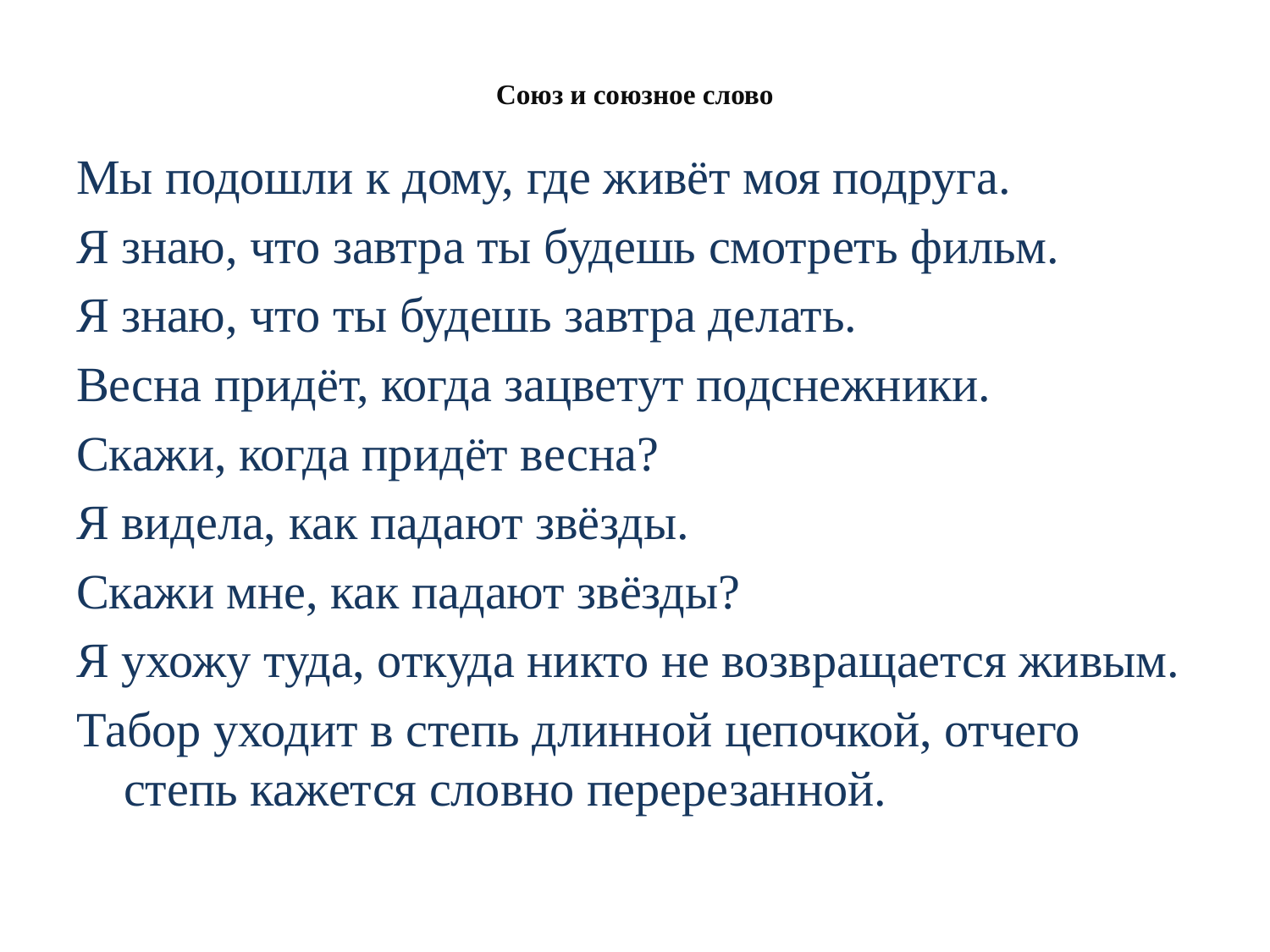

# Союз и союзное слово
Мы подошли к дому, где живёт моя подруга.
Я знаю, что завтра ты будешь смотреть фильм.
Я знаю, что ты будешь завтра делать.
Весна придёт, когда зацветут подснежники.
Скажи, когда придёт весна?
Я видела, как падают звёзды.
Скажи мне, как падают звёзды?
Я ухожу туда, откуда никто не возвращается живым.
Табор уходит в степь длинной цепочкой, отчего степь кажется словно перерезанной.